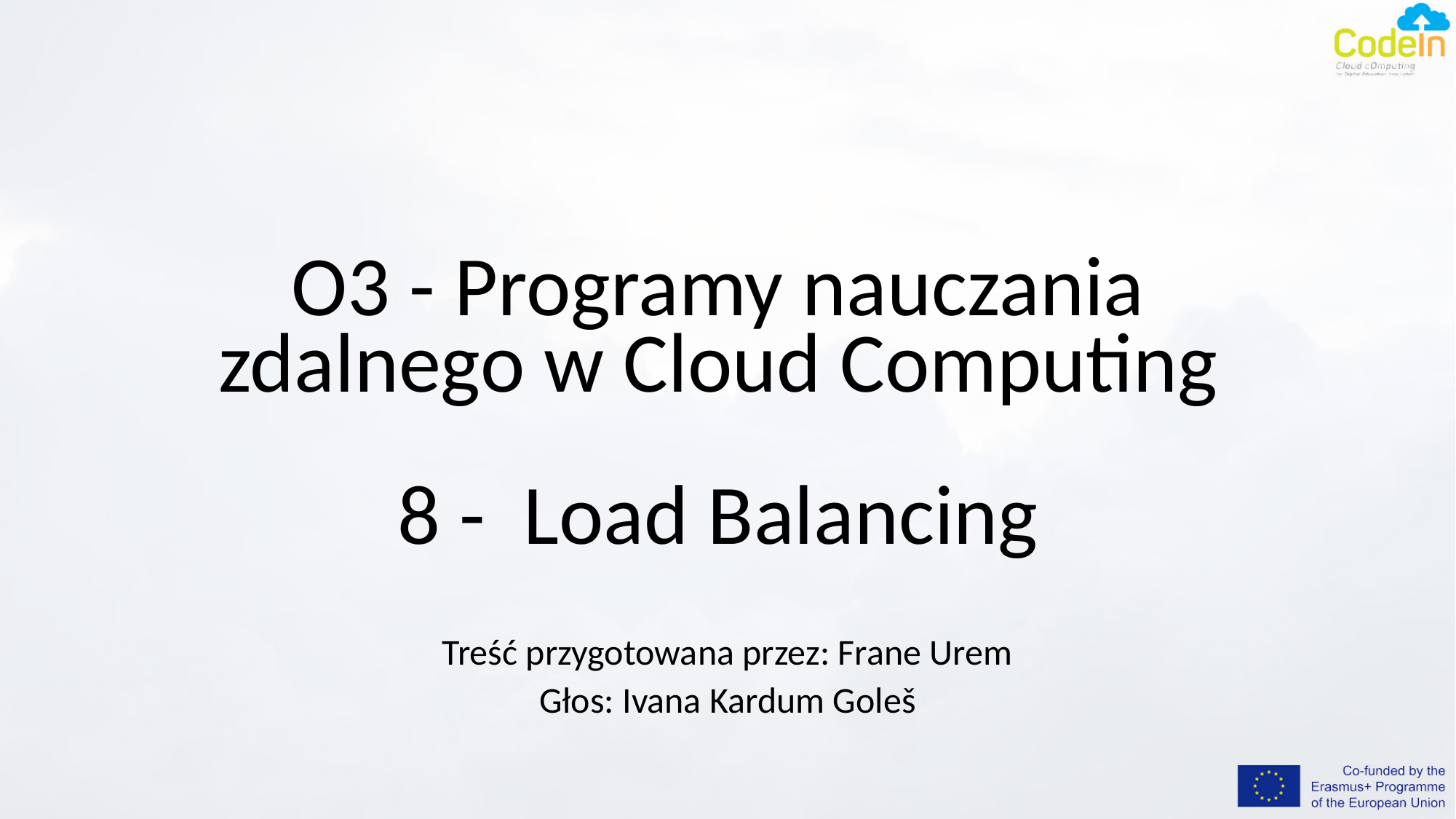

# O3 - Programy nauczania zdalnego w Cloud Computing 8 -  Load Balancing

Treść przygotowana przez: Frane Urem
Głos: Ivana Kardum Goleš